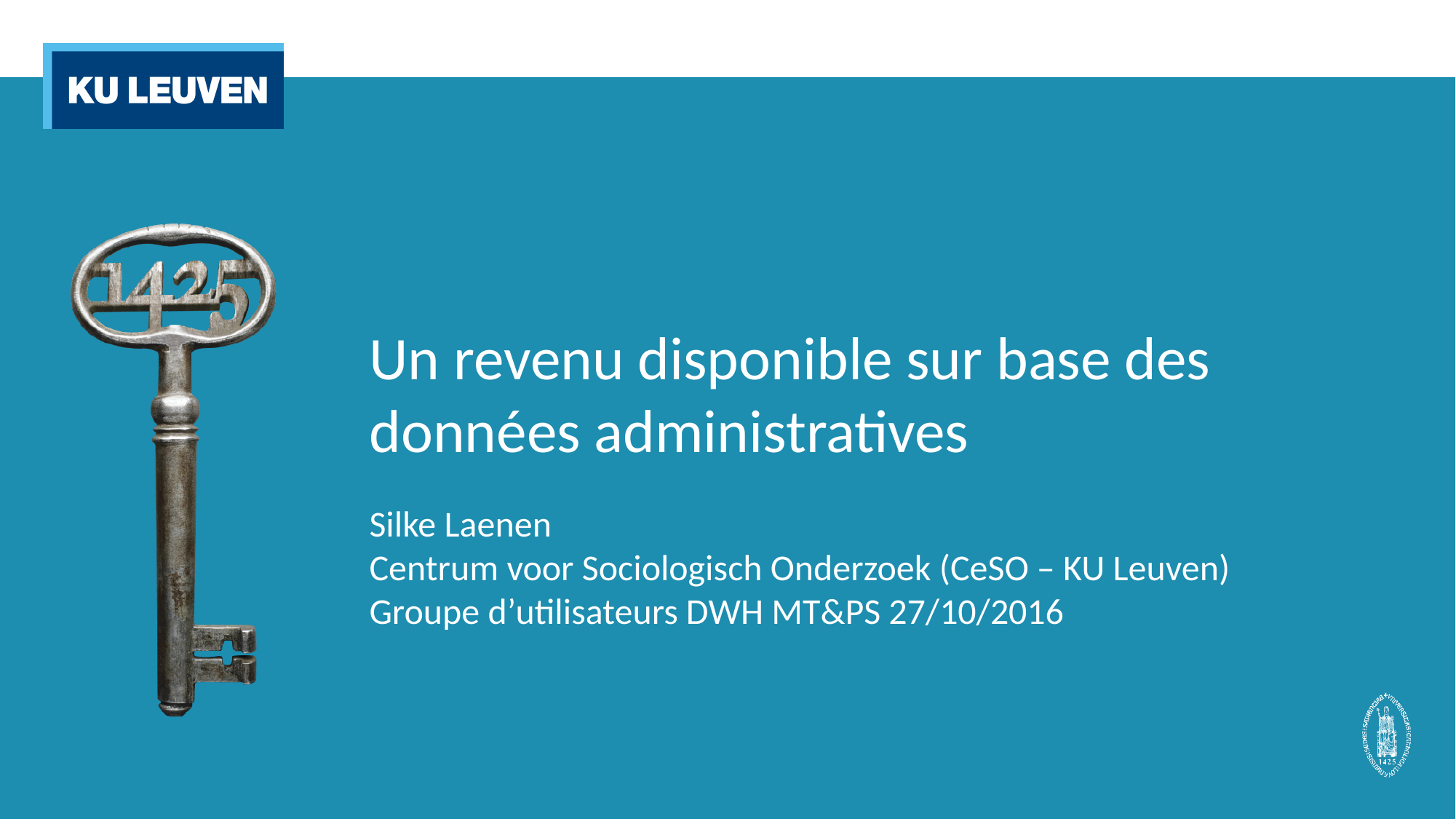

# Un revenu disponible sur base des données administratives
Silke Laenen
Centrum voor Sociologisch Onderzoek (CeSO – KU Leuven)
Groupe d’utilisateurs DWH MT&PS 27/10/2016